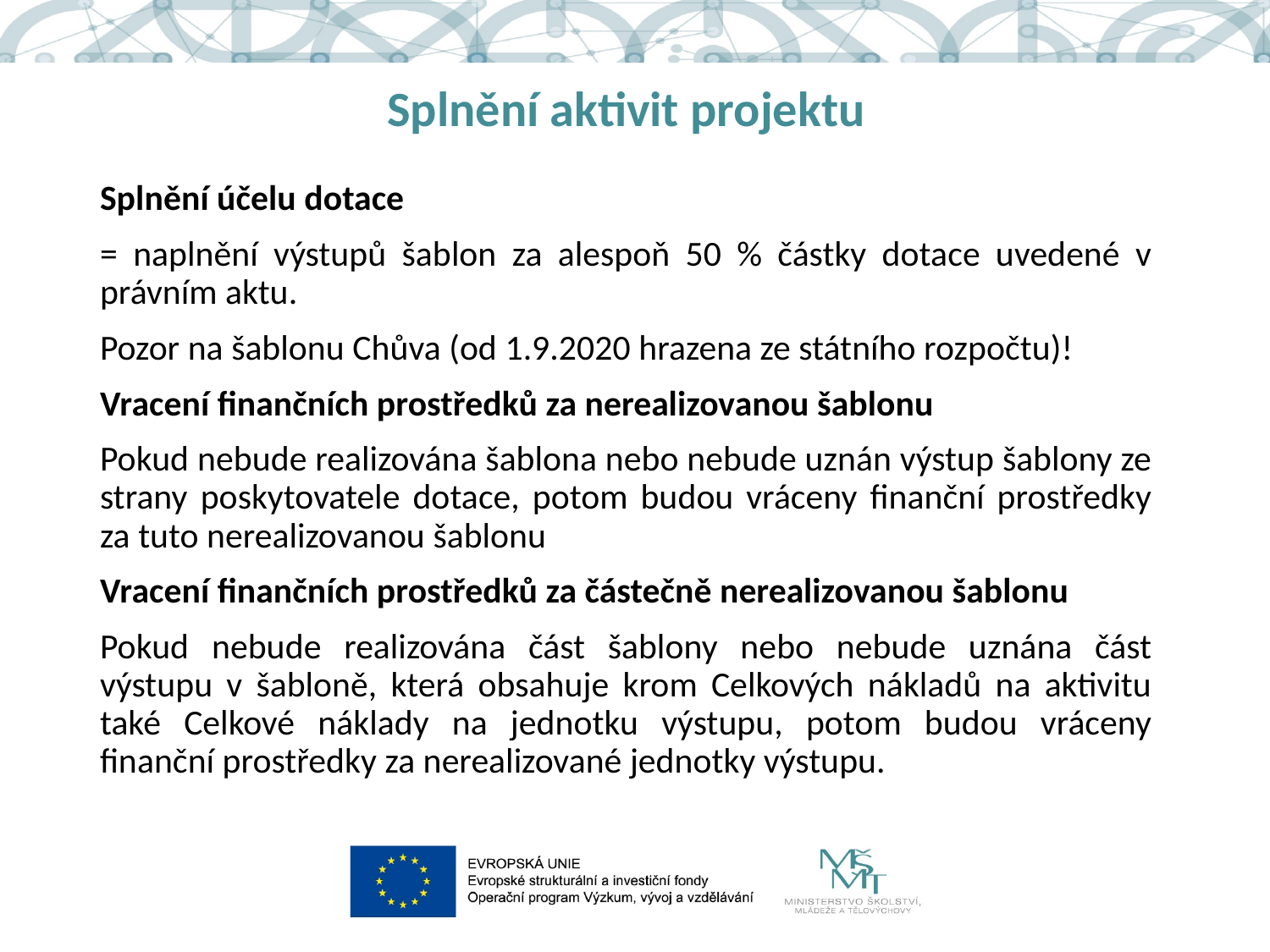

# Splnění aktivit projektu
Splnění účelu dotace
= naplnění výstupů šablon za alespoň 50 % částky dotace uvedené v právním aktu.
Pozor na šablonu Chůva (od 1.9.2020 hrazena ze státního rozpočtu)!
Vracení finančních prostředků za nerealizovanou šablonu
Pokud nebude realizována šablona nebo nebude uznán výstup šablony ze strany poskytovatele dotace, potom budou vráceny finanční prostředky za tuto nerealizovanou šablonu
Vracení finančních prostředků za částečně nerealizovanou šablonu
Pokud nebude realizována část šablony nebo nebude uznána část výstupu v šabloně, která obsahuje krom Celkových nákladů na aktivitu také Celkové náklady na jednotku výstupu, potom budou vráceny finanční prostředky za nerealizované jednotky výstupu.